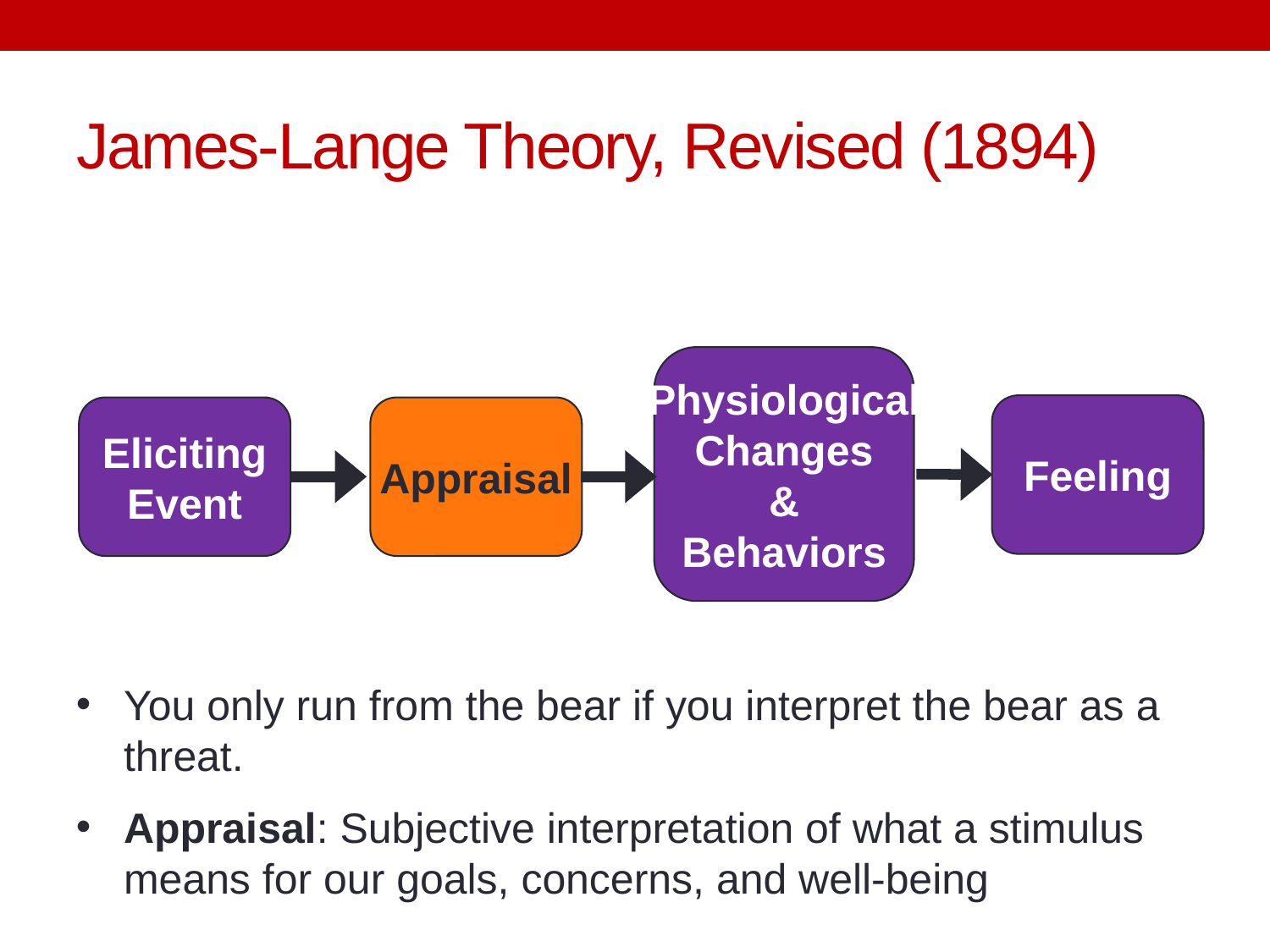

# James-Lange Theory, Revised (1894)
Physiological
Changes
&
Behaviors
Feeling
Eliciting
Event
Appraisal
You only run from the bear if you interpret the bear as a threat.
Appraisal: Subjective interpretation of what a stimulus means for our goals, concerns, and well-being